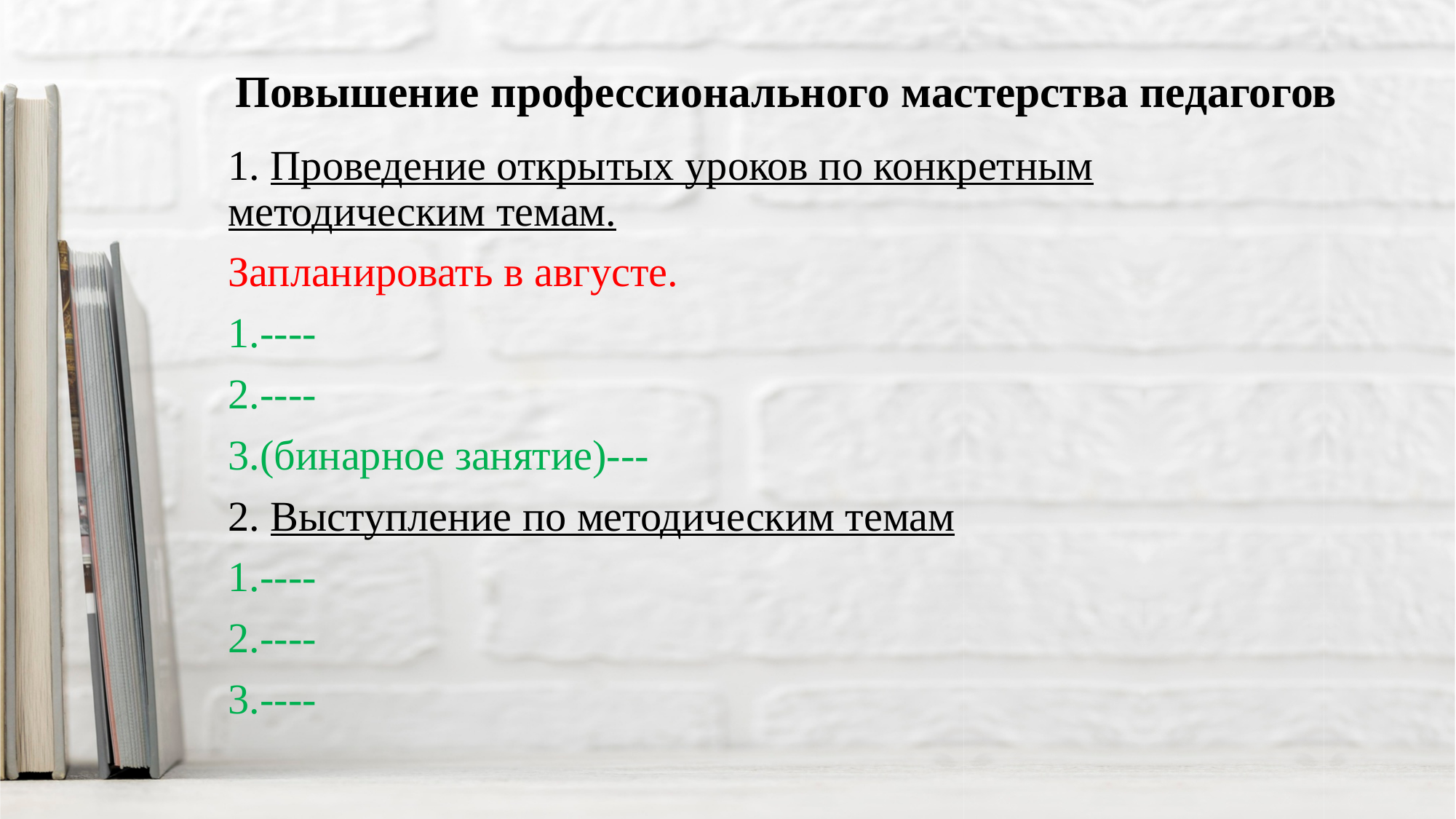

# Повышение профессионального мастерства педагогов
1. Проведение открытых уроков по конкретным методическим темам.
Запланировать в августе.
1.----
2.----
3.(бинарное занятие)---
2. Выступление по методическим темам
1.----
2.----
3.----